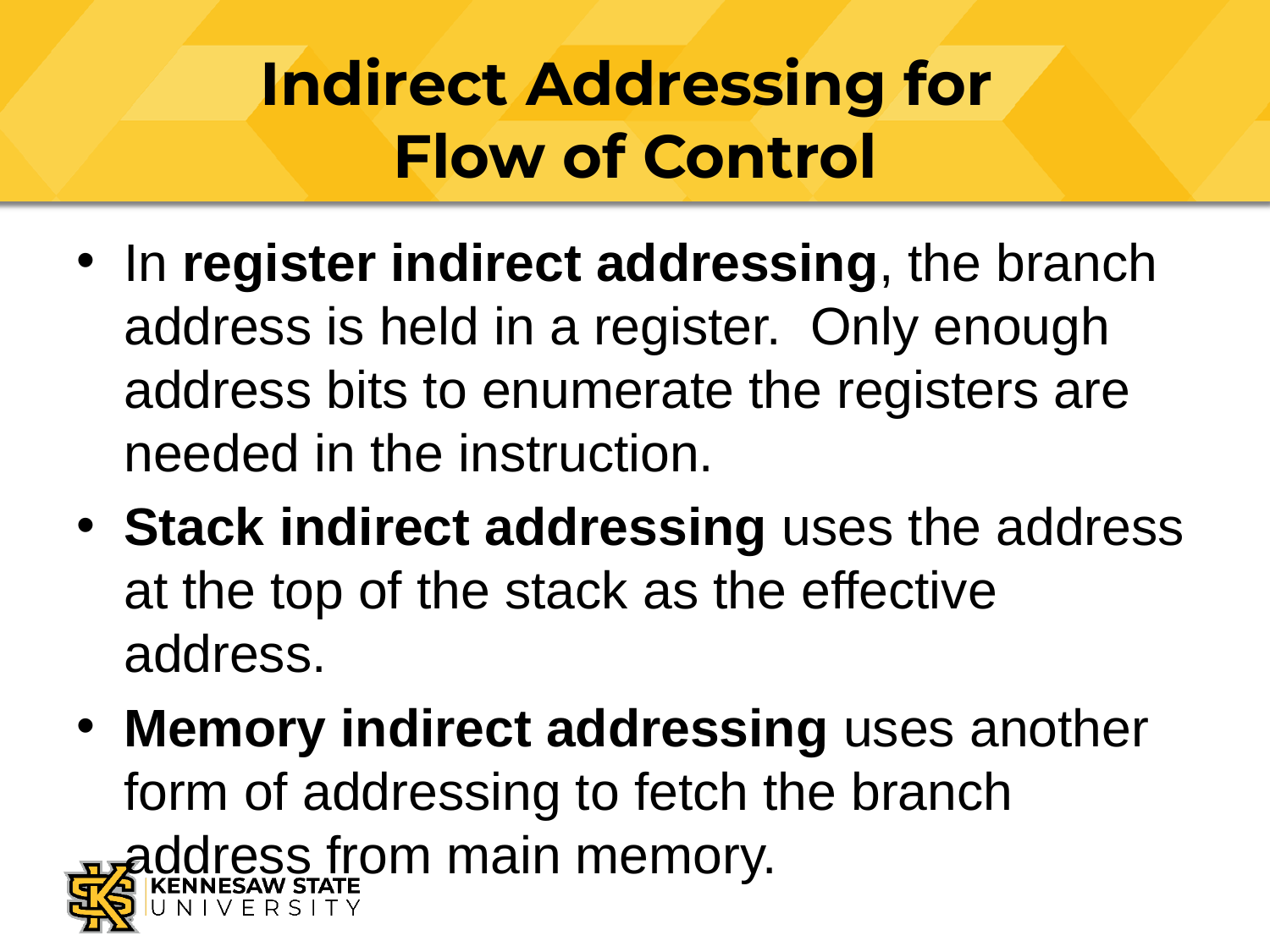

# Indirect Addressing for Flow of Control
In register indirect addressing, the branch address is held in a register.  Only enough address bits to enumerate the registers are needed in the instruction.
Stack indirect addressing uses the address at the top of the stack as the effective address.
Memory indirect addressing uses another form of addressing to fetch the branch address from main memory.